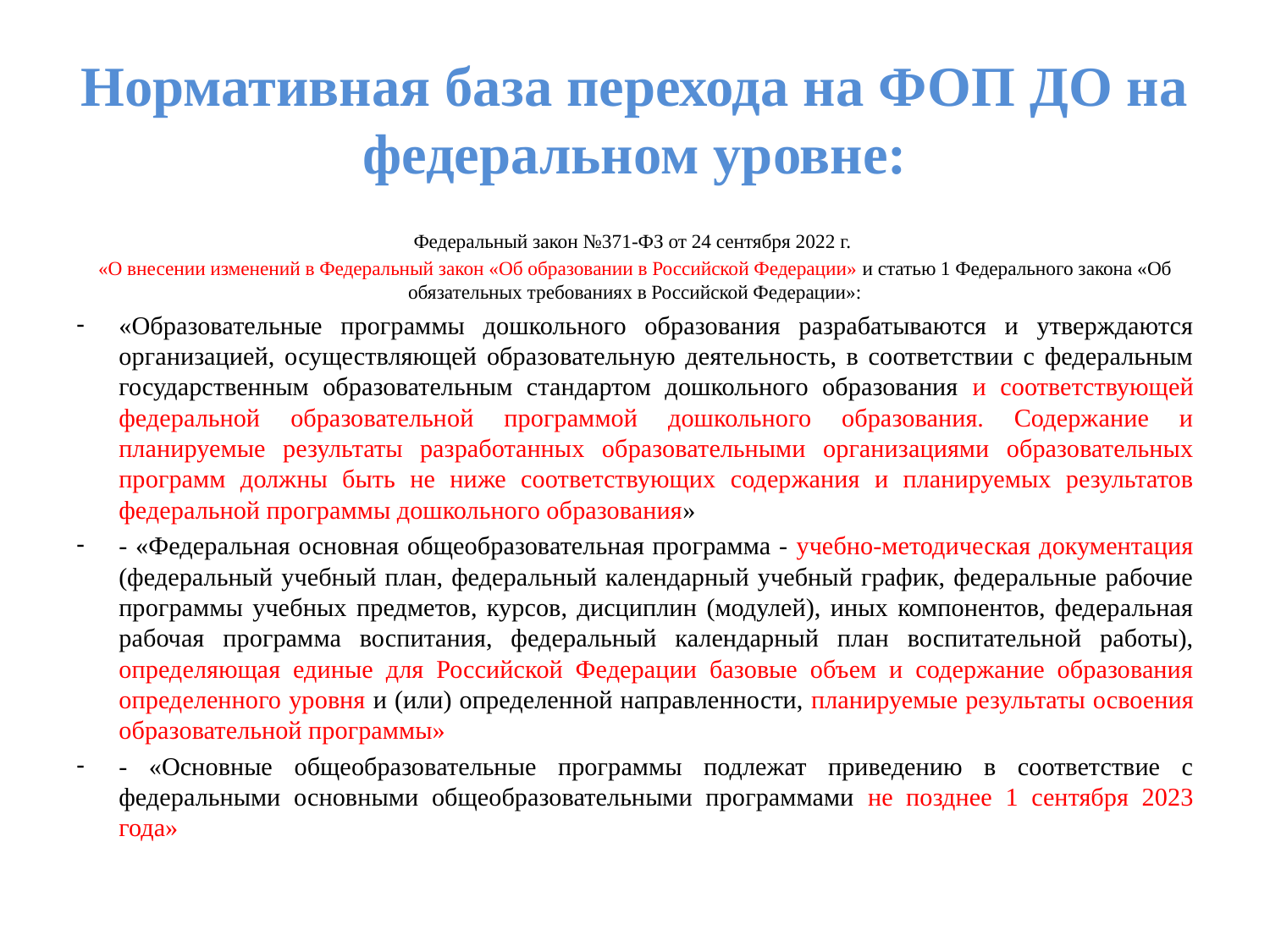

# Нормативная база перехода на ФОП ДО на федеральном уровне:
Федеральный закон №371-ФЗ от 24 сентября 2022 г.
«О внесении изменений в Федеральный закон «Об образовании в Российской Федерации» и статью 1 Федерального закона «Об обязательных требованиях в Российской Федерации»:
«Образовательные программы дошкольного образования разрабатываются и утверждаются организацией, осуществляющей образовательную деятельность, в соответствии с федеральным государственным образовательным стандартом дошкольного образования и соответствующей федеральной образовательной программой дошкольного образования. Содержание и планируемые результаты разработанных образовательными организациями образовательных программ должны быть не ниже соответствующих содержания и планируемых результатов федеральной программы дошкольного образования»
- «Федеральная основная общеобразовательная программа - учебно-методическая документация (федеральный учебный план, федеральный календарный учебный график, федеральные рабочие программы учебных предметов, курсов, дисциплин (модулей), иных компонентов, федеральная рабочая программа воспитания, федеральный календарный план воспитательной работы), определяющая единые для Российской Федерации базовые объем и содержание образования определенного уровня и (или) определенной направленности, планируемые результаты освоения образовательной программы»
- «Основные общеобразовательные программы подлежат приведению в соответствие с федеральными основными общеобразовательными программами не позднее 1 сентября 2023 года»